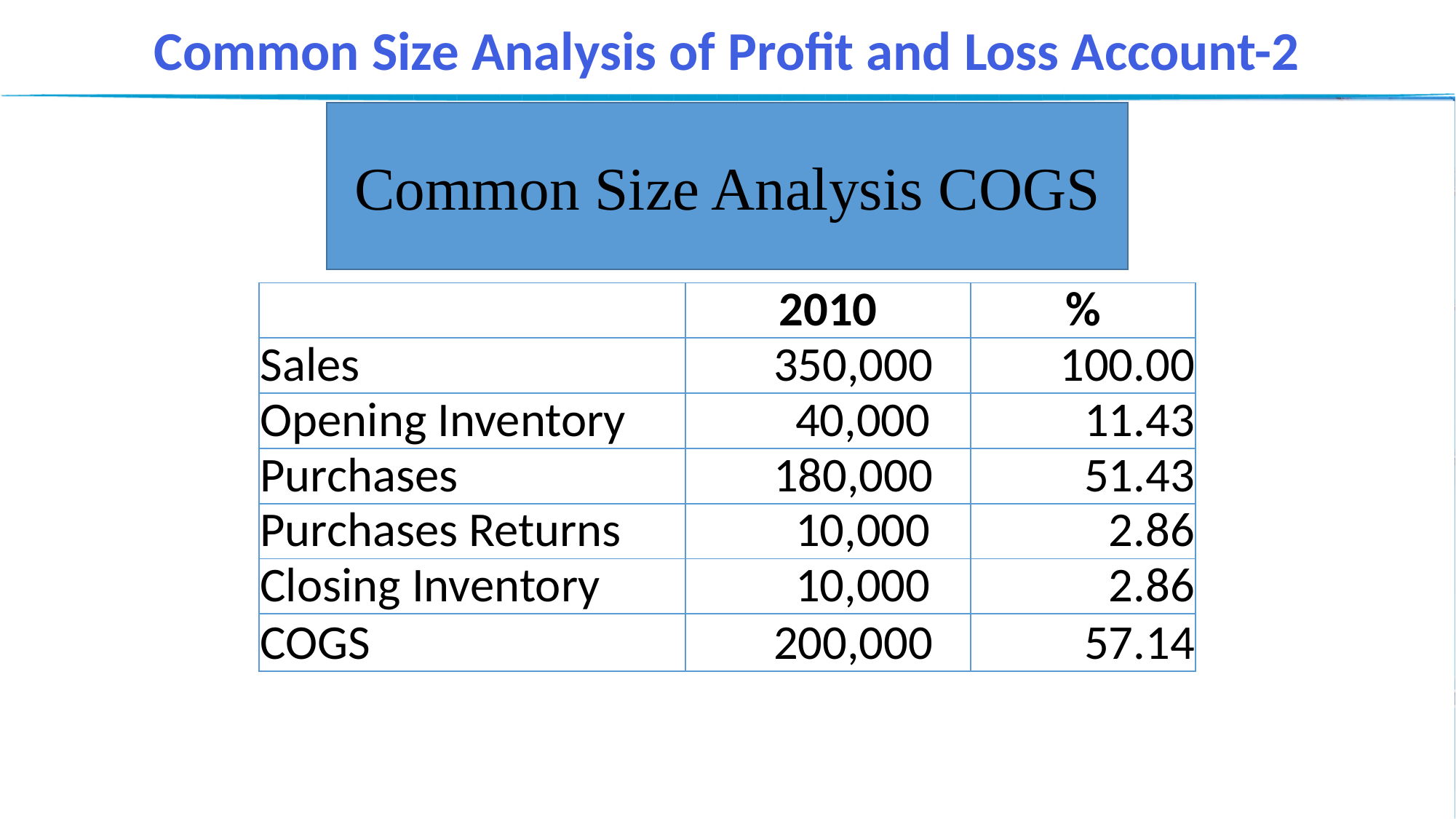

Common Size Analysis of Profit and Loss Account-2

Common Size Analysis COGS
|  | 2010 | % |
| --- | --- | --- |
| Sales | 350,000 | 100.00 |
| Opening Inventory | 40,000 | 11.43 |
| Purchases | 180,000 | 51.43 |
| Purchases Returns | 10,000 | 2.86 |
| Closing Inventory | 10,000 | 2.86 |
| COGS | 200,000 | 57.14 |